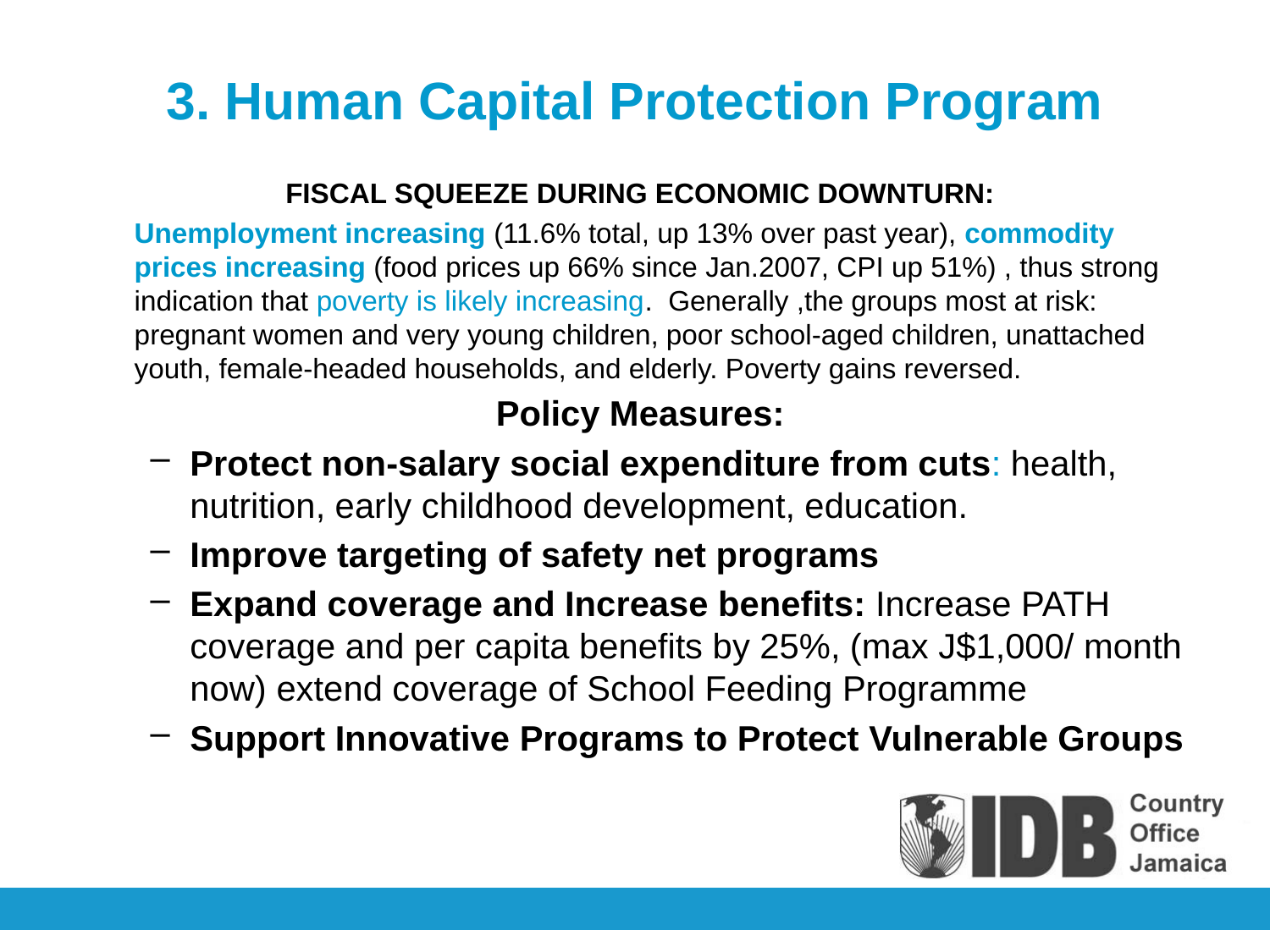

# 3. Human Capital Protection Program
FISCAL SQUEEZE DURING ECONOMIC DOWNTURN:
	Unemployment increasing (11.6% total, up 13% over past year), commodity prices increasing (food prices up 66% since Jan.2007, CPI up 51%) , thus strong indication that poverty is likely increasing.  Generally ,the groups most at risk: pregnant women and very young children, poor school-aged children, unattached youth, female-headed households, and elderly. Poverty gains reversed.
Policy Measures:
Protect non-salary social expenditure from cuts: health, nutrition, early childhood development, education.
Improve targeting of safety net programs
Expand coverage and Increase benefits: Increase PATH coverage and per capita benefits by 25%, (max J$1,000/ month now) extend coverage of School Feeding Programme
Support Innovative Programs to Protect Vulnerable Groups